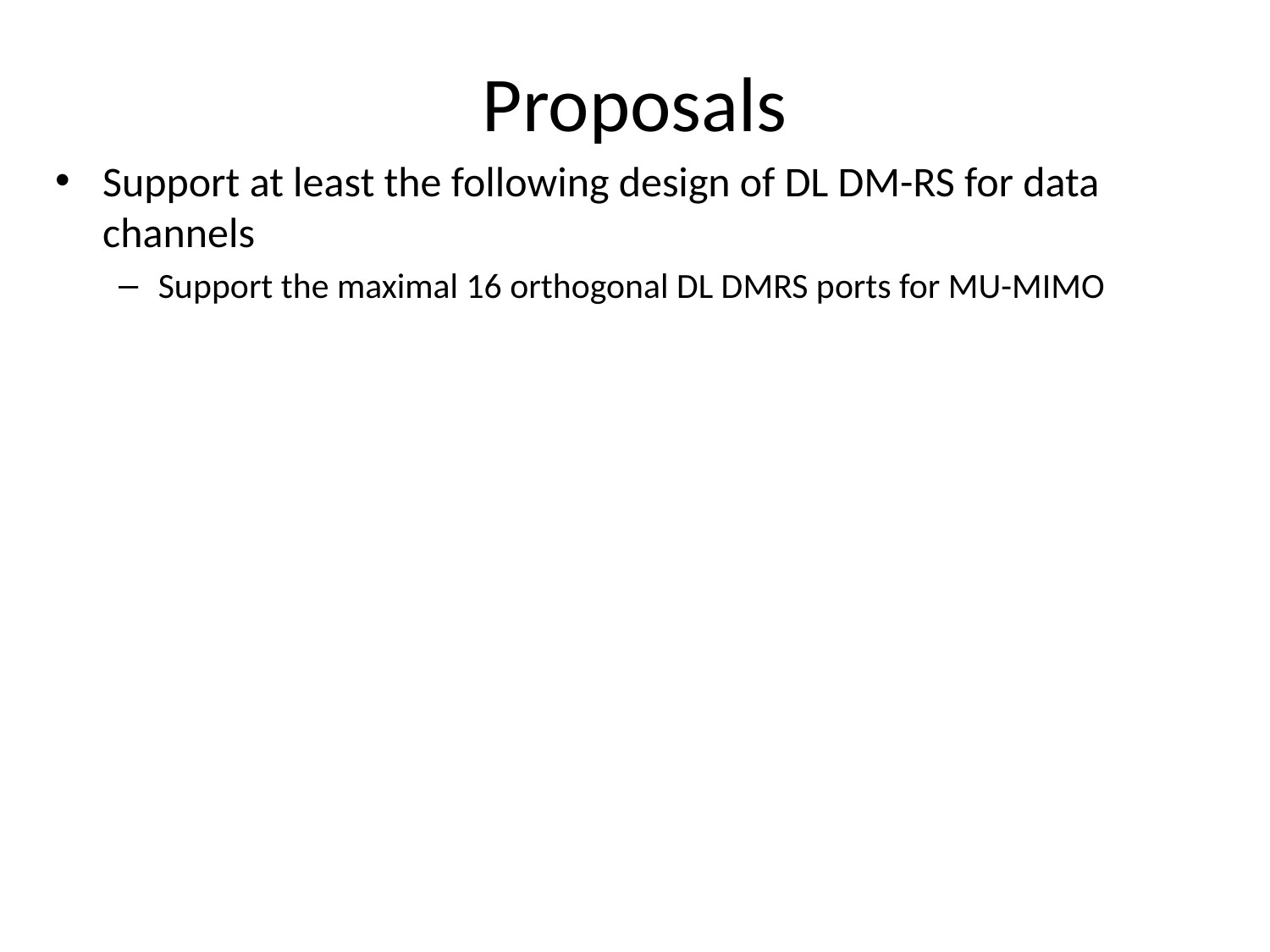

# Proposals
Support at least the following design of DL DM-RS for data channels
Support the maximal 16 orthogonal DL DMRS ports for MU-MIMO